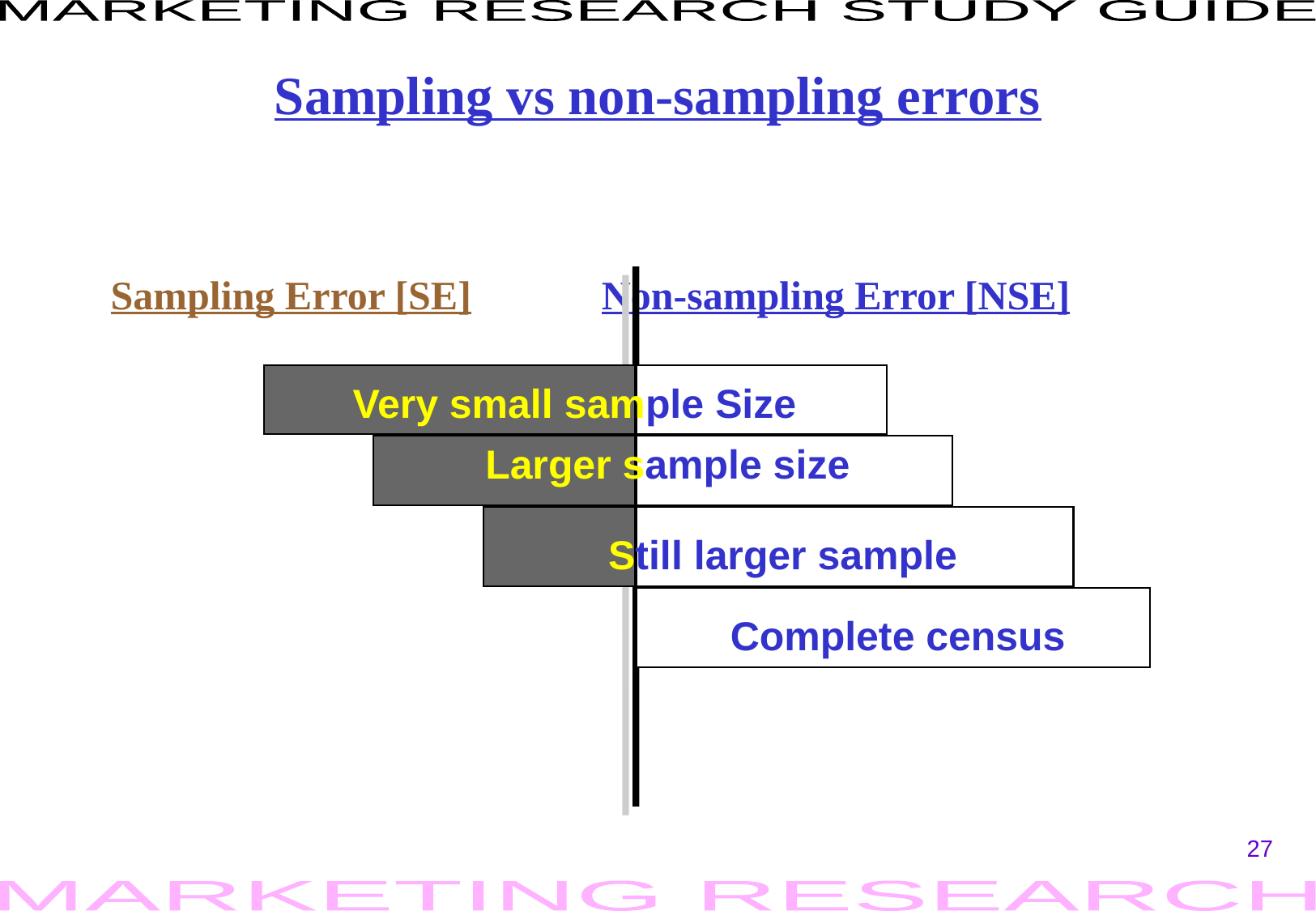

# Sampling vs non-sampling errors
Sampling Error [SE]	        Non-sampling Error [NSE]

Very small sample Size
Larger sample size

 Still larger sample

Complete census